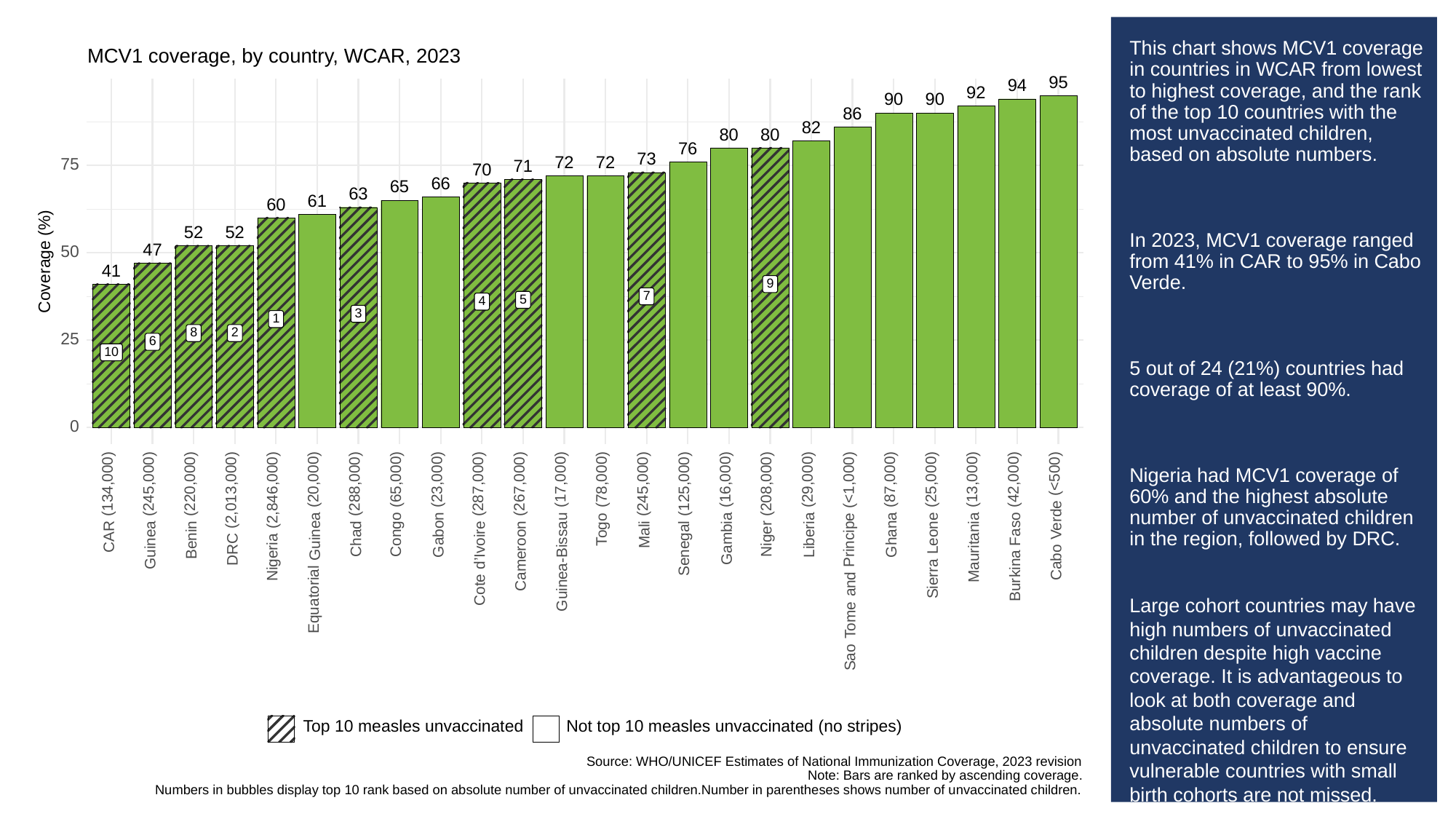

# This chart shows MCV1 coverage in countries in WCAR from lowest to highest coverage, and the rank of the top 10 countries with the most unvaccinated children, based on absolute numbers.

In 2023, MCV1 coverage ranged from 41% in CAR to 95% in Cabo Verde.

5 out of 24 (21%) countries had coverage of at least 90%.

Nigeria had MCV1 coverage of 60% and the highest absolute number of unvaccinated children in the region, followed by DRC.

Large cohort countries may have high numbers of unvaccinated children despite high vaccine coverage. It is advantageous to look at both coverage and absolute numbers of unvaccinated children to ensure vulnerable countries with small birth cohorts are not missed.

MCV1 coverage, by country, WCAR, 2023
95

94
92
90
90

86

82

80
80

76

73
72
72
75

71

70

66

65

63

61

60

52
52

47

50

Coverage (%)

41

9

7

5

4

3

1

8
2

25

6

10

0

(<500)
(20,000)
(65,000)
(23,000)
(17,000)
(78,000)
(16,000)
(29,000)
(87,000)
(25,000)
(13,000)
(42,000)
(<1,000)
(134,000)
(245,000)
(220,000)
(288,000)
(287,000)
(267,000)
(245,000)
(125,000)
(208,000)
(2,013,000)
(2,846,000)
Verde
Togo
Faso
Congo
Leone
Mali
Gabon
Ghana
Liberia
CAR
Guinea
Niger
Principe
Gambia
Chad
Benin
Guinea
d’Ivoire
Senegal
Mauritania
DRC
Nigeria
Cameroon
Guinea-Bissau
Cabo
Burkina
Sierra
and
Cote
Equatorial
Tome
Sao

Not top 10 measles unvaccinated (no stripes)
Top 10 measles unvaccinated

Source: WHO/UNICEF Estimates of National Immunization Coverage, 2023 revision
Note: Bars are ranked by ascending coverage.
Numbers in bubbles display top 10 rank based on absolute number of unvaccinated children.Number in parentheses shows number of unvaccinated children.